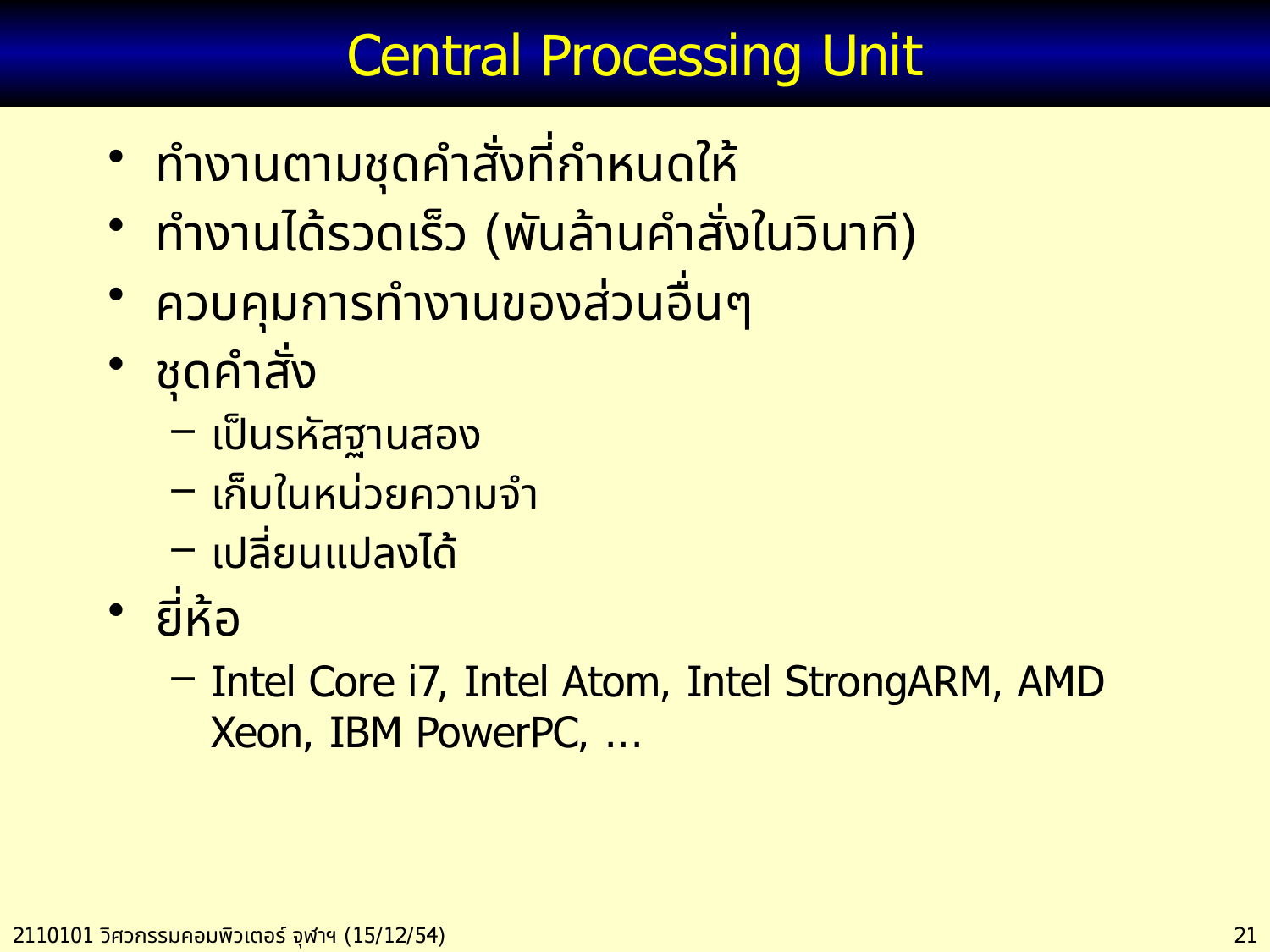

# Central Processing Unit
ทำงานตามชุดคำสั่งที่กำหนดให้
ทำงานได้รวดเร็ว (พันล้านคำสั่งในวินาที)
ควบคุมการทำงานของส่วนอื่นๆ
ชุดคำสั่ง
เป็นรหัสฐานสอง
เก็บในหน่วยความจำ
เปลี่ยนแปลงได้
ยี่ห้อ
Intel Core i7, Intel Atom, Intel StrongARM, AMD Xeon, IBM PowerPC, ...